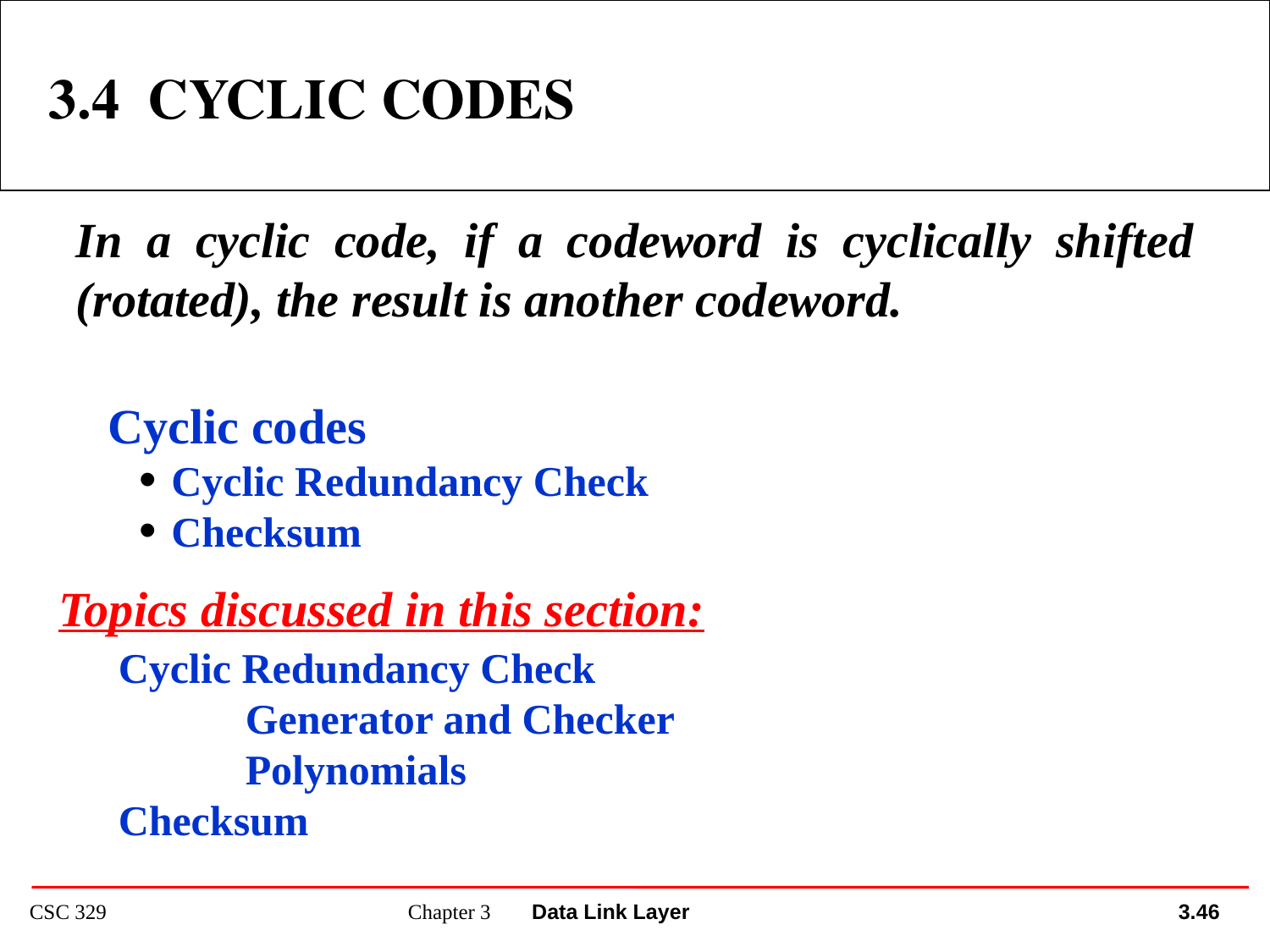

3.4  CYCLIC CODES
In a cyclic code, if a codeword is cyclically shifted (rotated), the result is another codeword.
Cyclic codes
Cyclic Redundancy Check
Checksum
Topics discussed in this section:
Cyclic Redundancy Check
	Generator and Checker
	Polynomials
Checksum